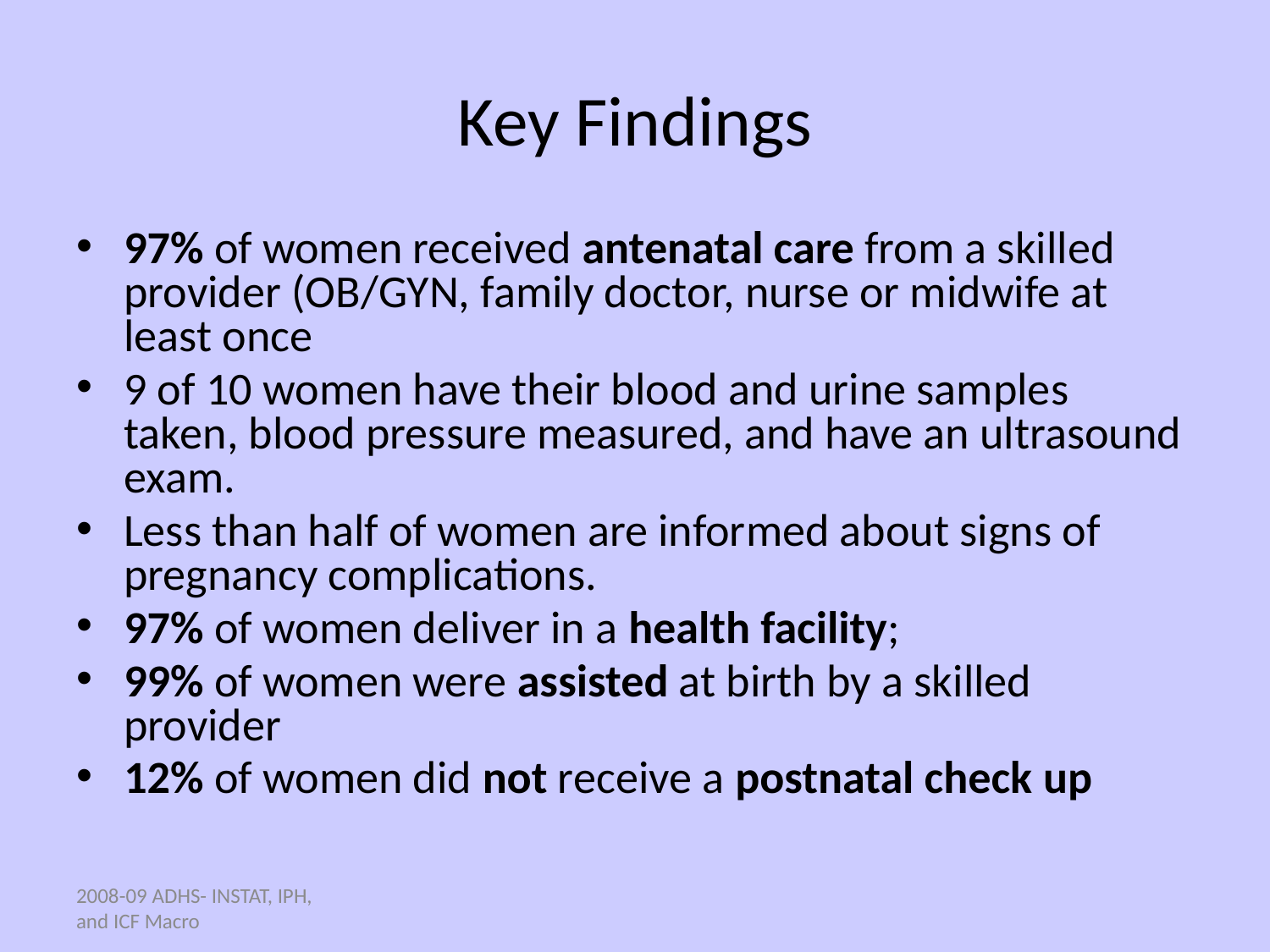

# Key Findings
97% of women received antenatal care from a skilled provider (OB/GYN, family doctor, nurse or midwife at least once
9 of 10 women have their blood and urine samples taken, blood pressure measured, and have an ultrasound exam.
Less than half of women are informed about signs of pregnancy complications.
97% of women deliver in a health facility;
99% of women were assisted at birth by a skilled provider
12% of women did not receive a postnatal check up
2008-09 ADHS- INSTAT, IPH, and ICF Macro